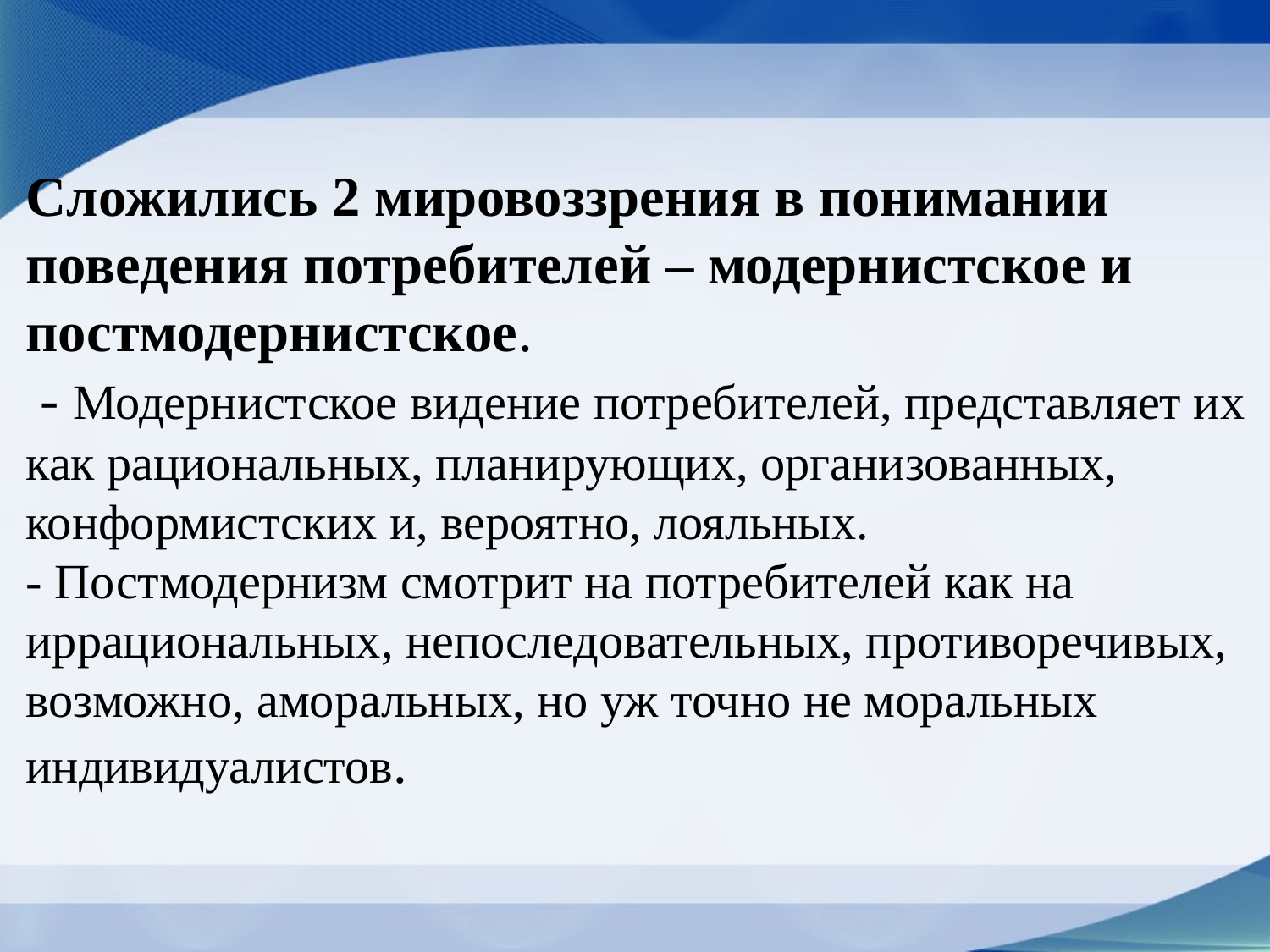

# Сложились 2 мировоззрения в понимании поведения потребителей – модернистское и постмодернистское. - Модернистское видение потребителей, представляет их как рациональных, планирующих, организованных, конформистских и, вероятно, лояльных. - Постмодернизм смотрит на потребителей как на иррациональных, непоследовательных, противоречивых, возможно, аморальных, но уж точно не моральных индивидуалистов.